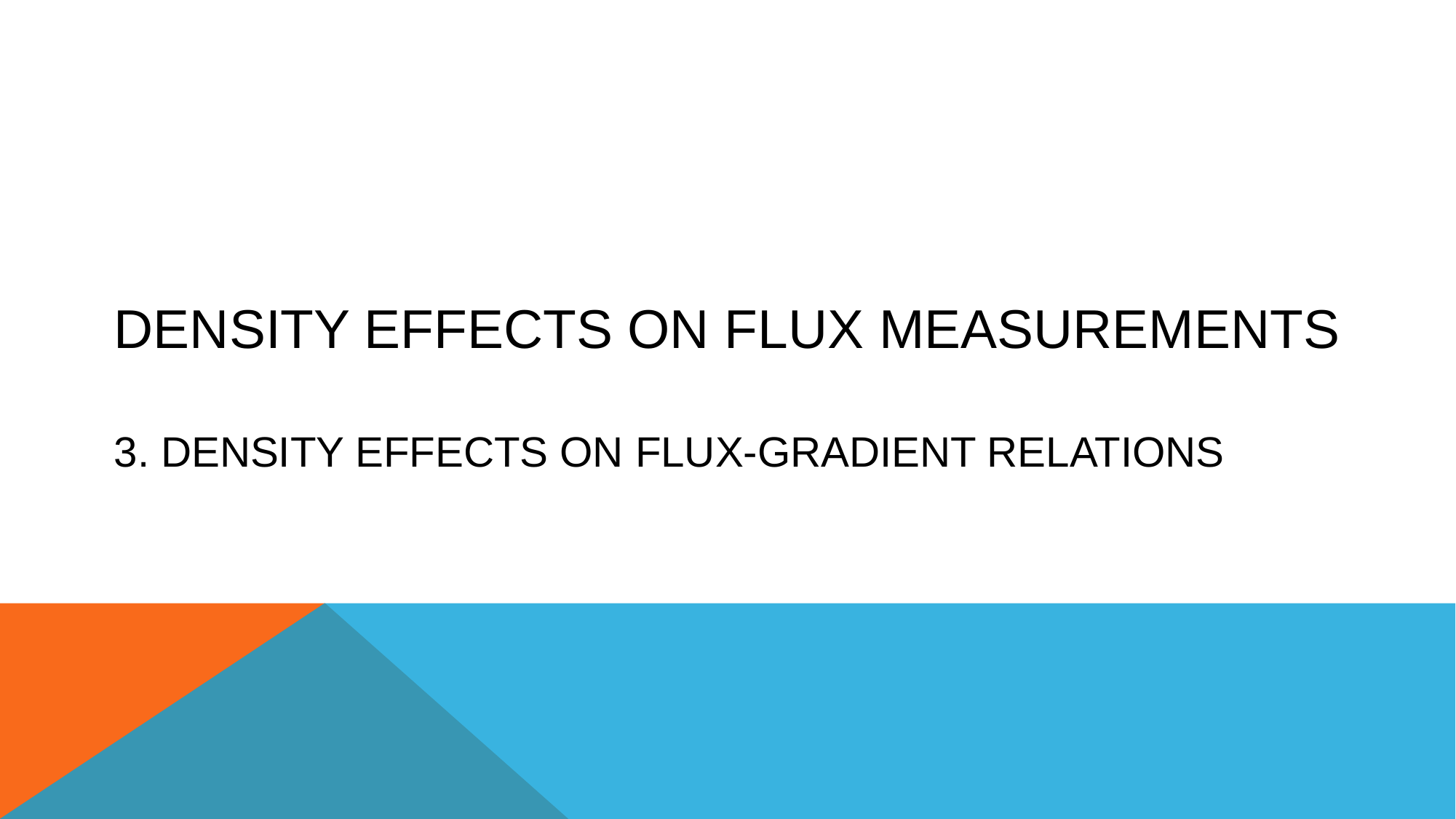

# Density effects on flux measurements 3. Density effects on flux-gradient relations